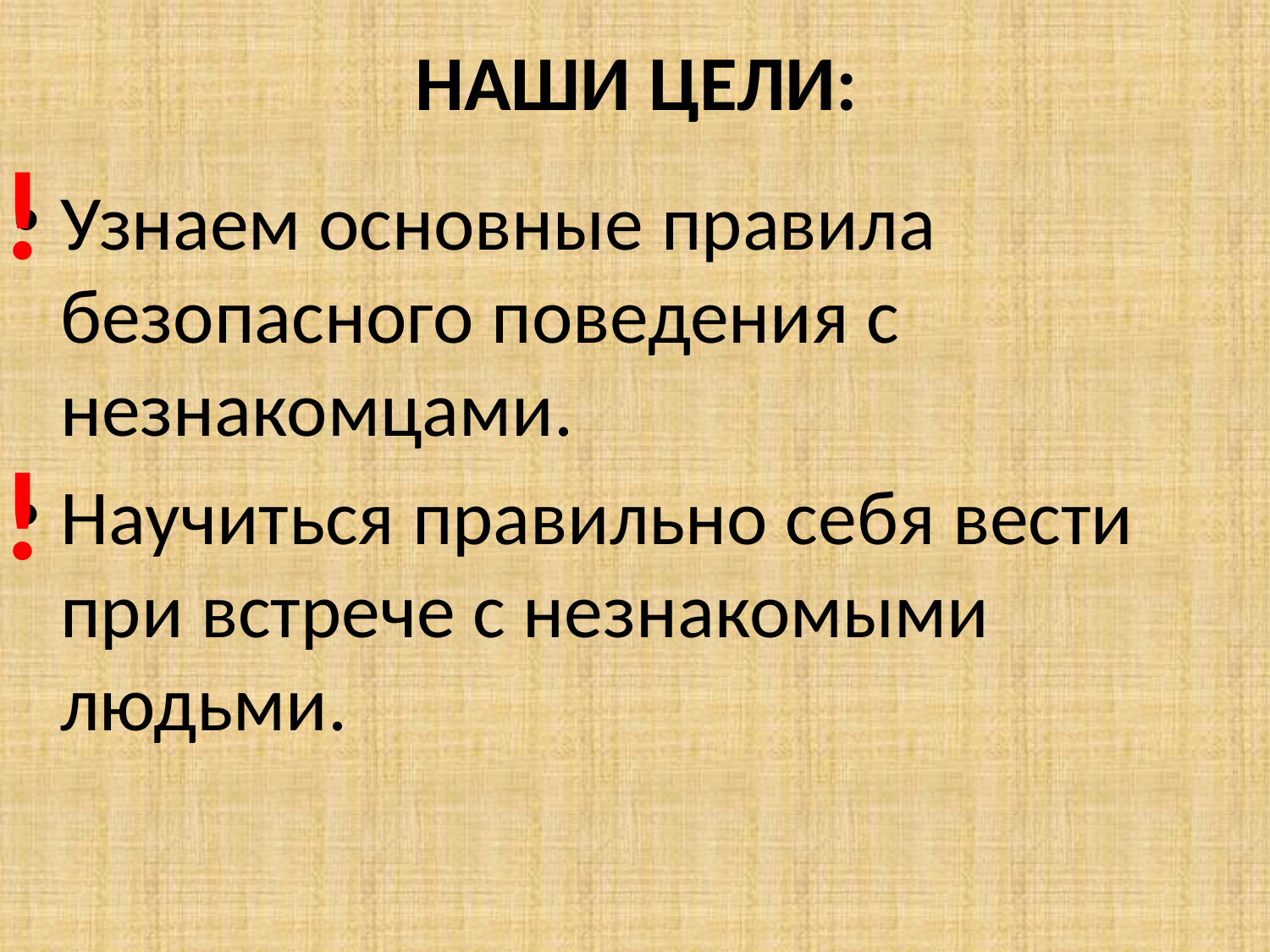

# НАШИ ЦЕЛИ:
!
Узнаем основные правила безопасного поведения с незнакомцами.
Научиться правильно себя вести при встрече с незнакомыми людьми.
!